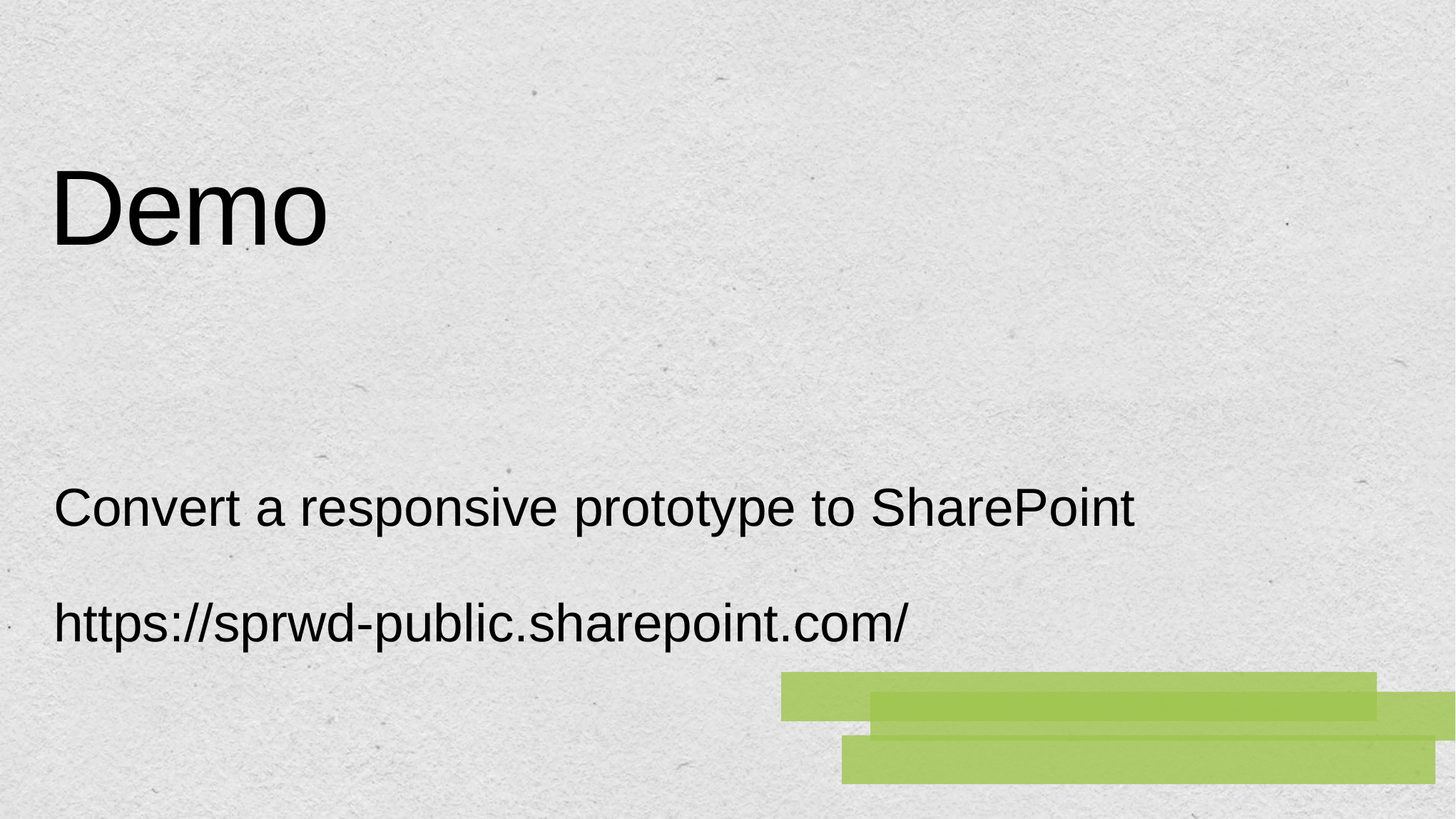

# Demo
Convert a responsive prototype to SharePoint

https://sprwd-public.sharepoint.com/